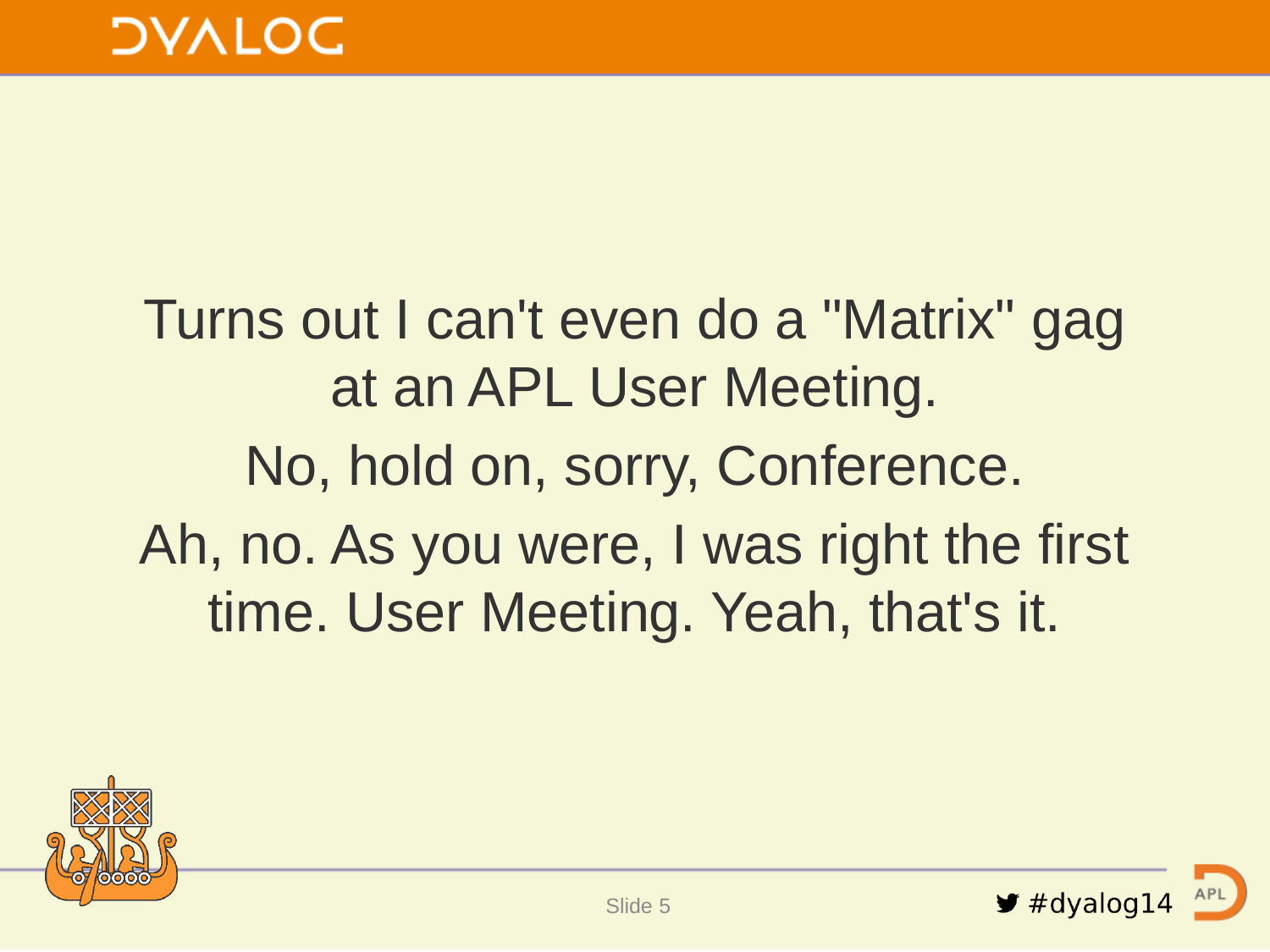

Turns out I can't even do a "Matrix" gag at an APL User Meeting.
No, hold on, sorry, Conference.
Ah, no. As you were, I was right the first time. User Meeting. Yeah, that's it.
Slide 5